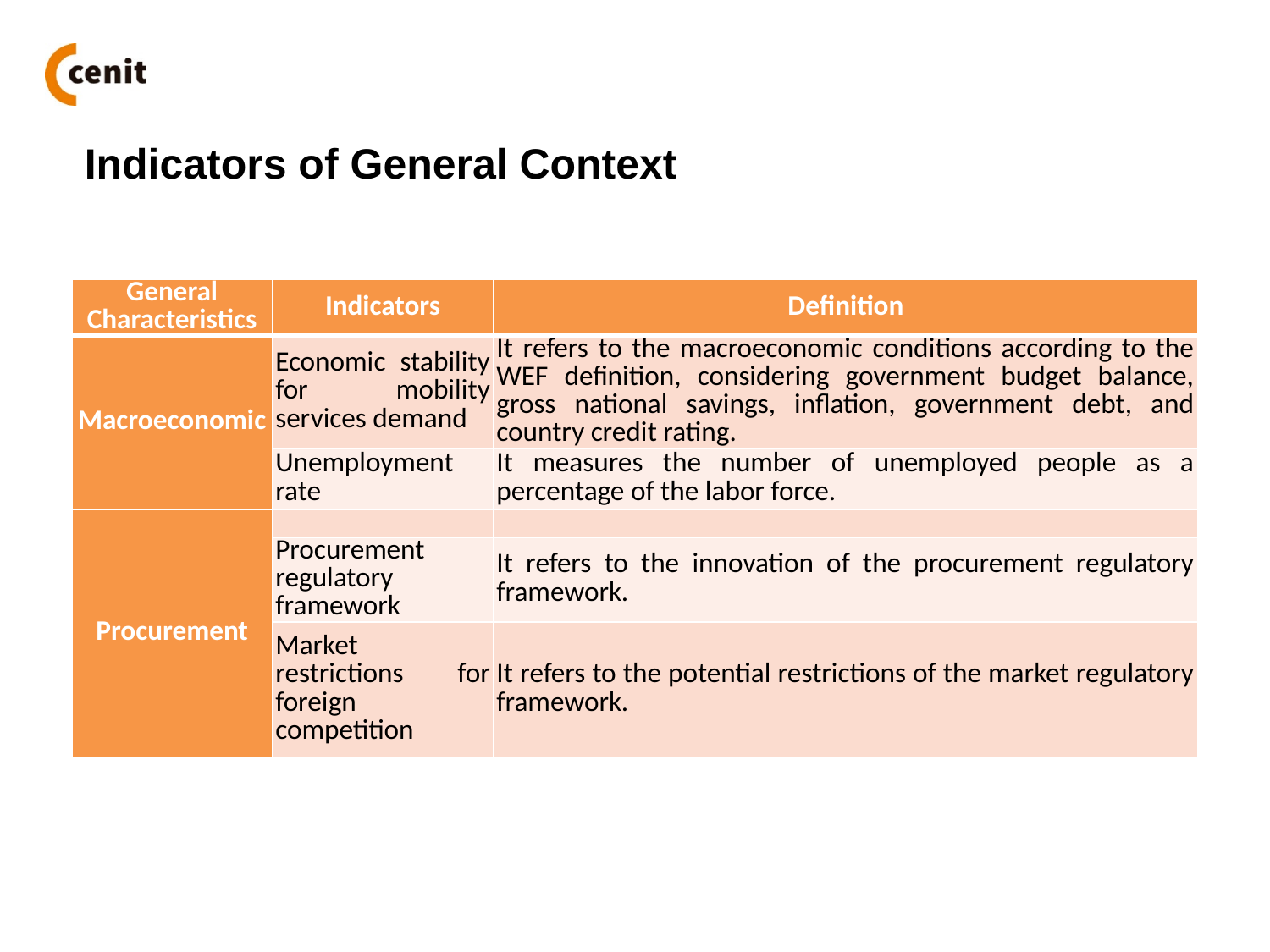

# Indicators of General Context
| General Characteristics | Indicators | Definition |
| --- | --- | --- |
| Macroeconomic | Economic stability for mobility services demand | It refers to the macroeconomic conditions according to the WEF definition, considering government budget balance, gross national savings, inflation, government debt, and country credit rating. |
|  | Unemployment rate | It measures the number of unemployed people as a percentage of the labor force. |
| Procurement |  |  |
|  | Procurement regulatory framework | It refers to the innovation of the procurement regulatory framework. |
|  | Market restrictions for foreign competition | It refers to the potential restrictions of the market regulatory framework. |